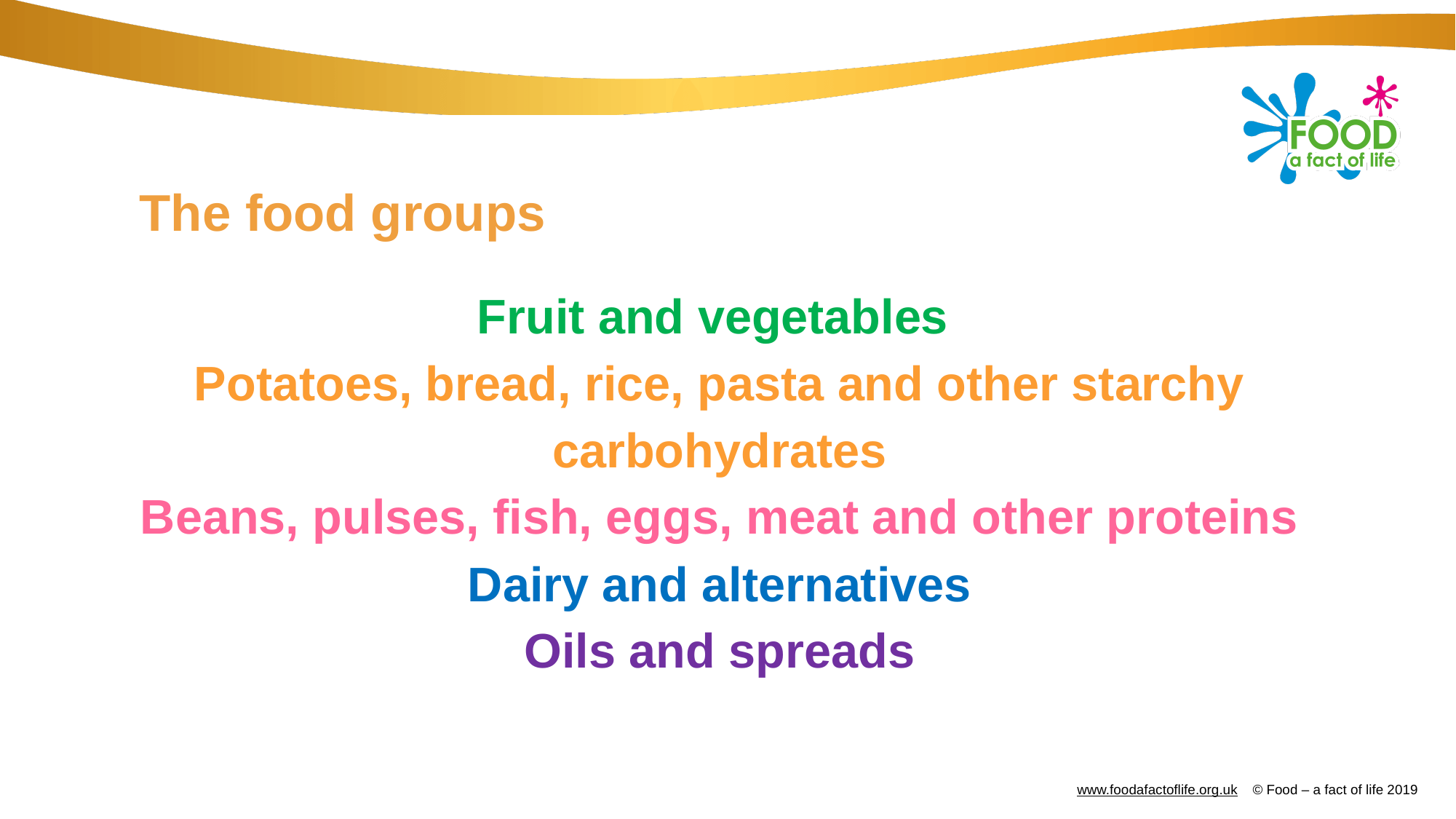

# The food groups
Fruit and vegetables
Potatoes, bread, rice, pasta and other starchy carbohydrates
Beans, pulses, fish, eggs, meat and other proteins
Dairy and alternatives
Oils and spreads